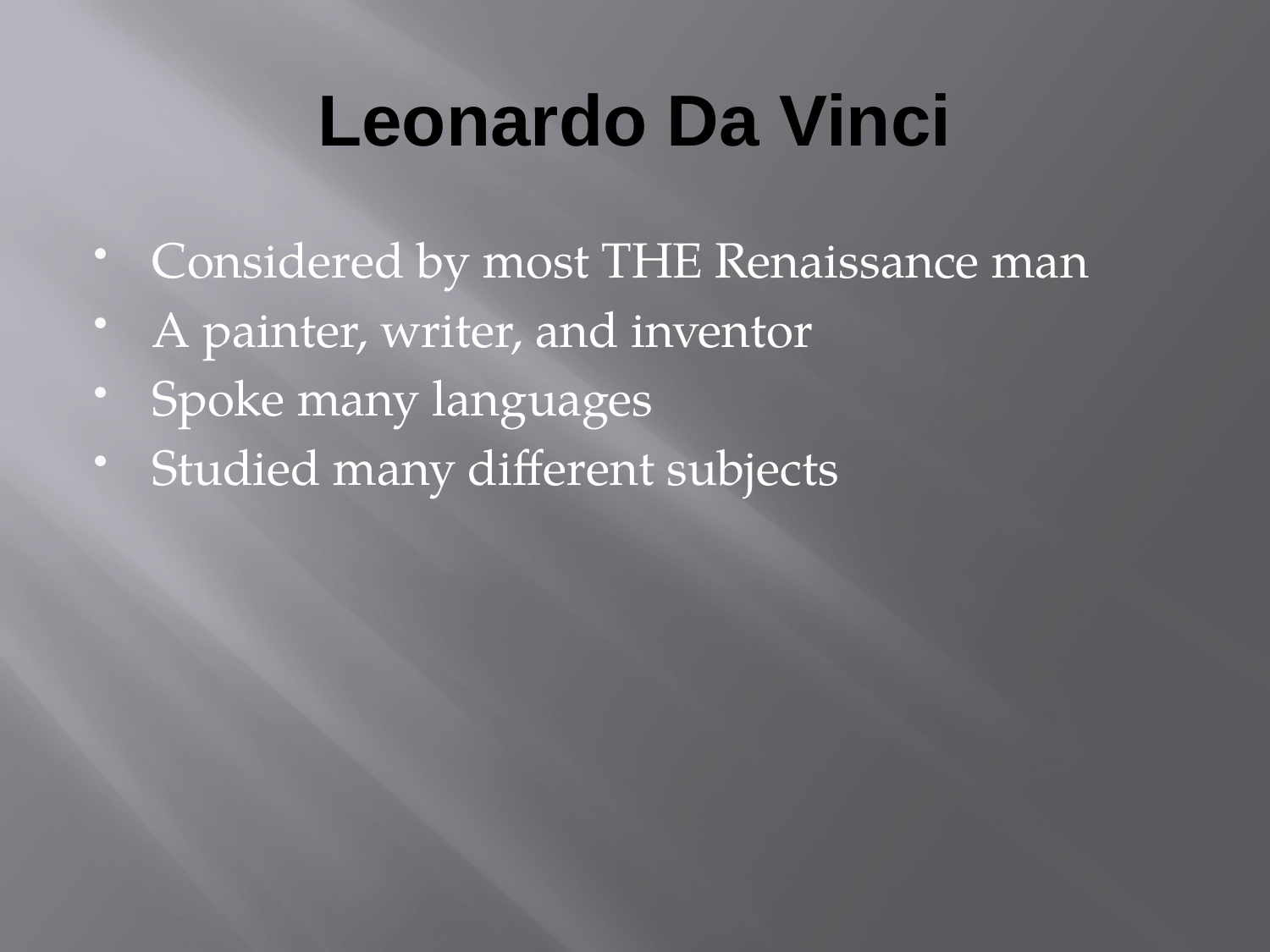

# Leonardo Da Vinci
Considered by most THE Renaissance man
A painter, writer, and inventor
Spoke many languages
Studied many different subjects